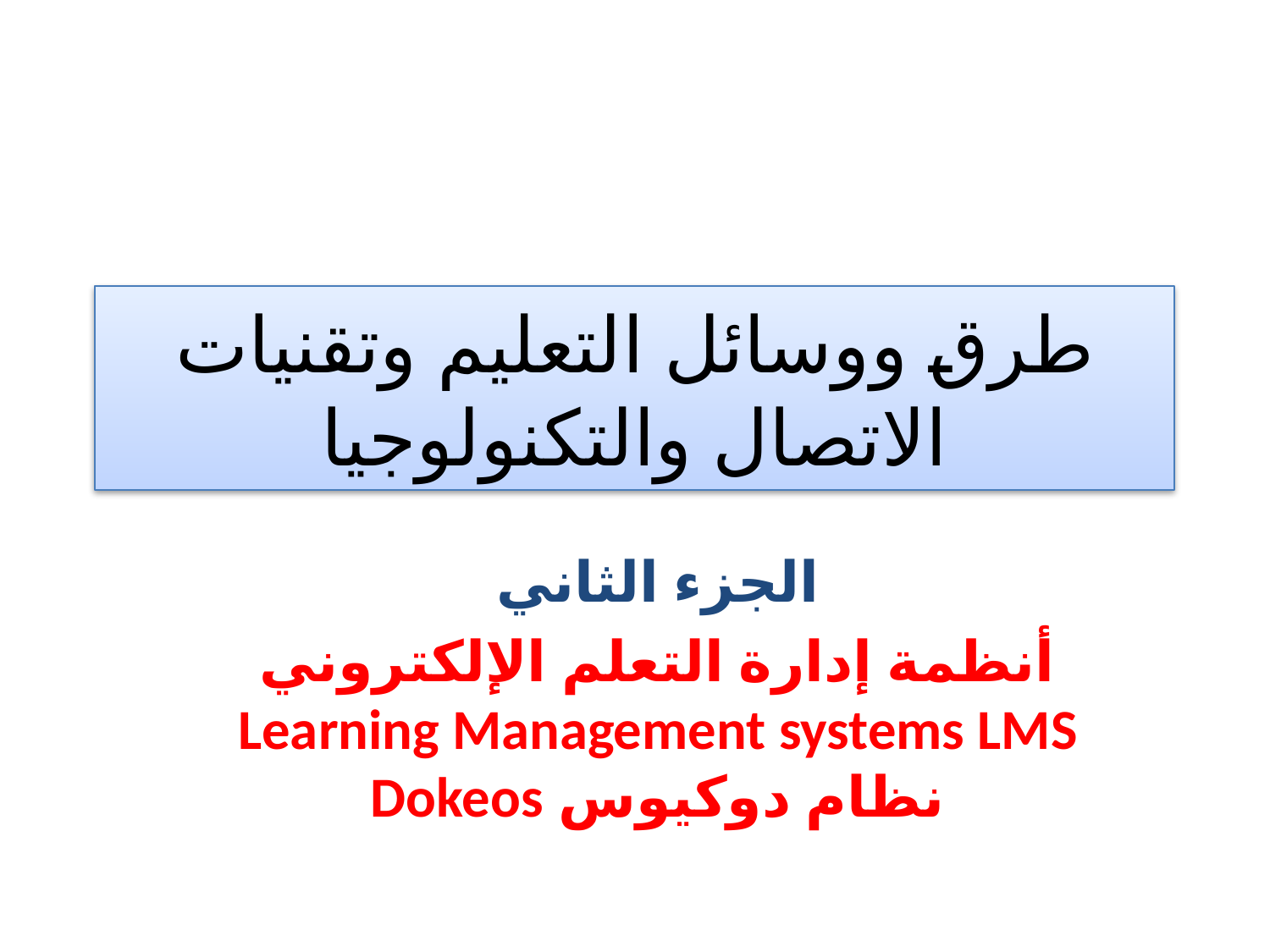

# طرق ووسائل التعليم وتقنيات الاتصال والتكنولوجيا
الجزء الثاني
أنظمة إدارة التعلم الإلكتروني
Learning Management systems LMS
نظام دوكيوس Dokeos